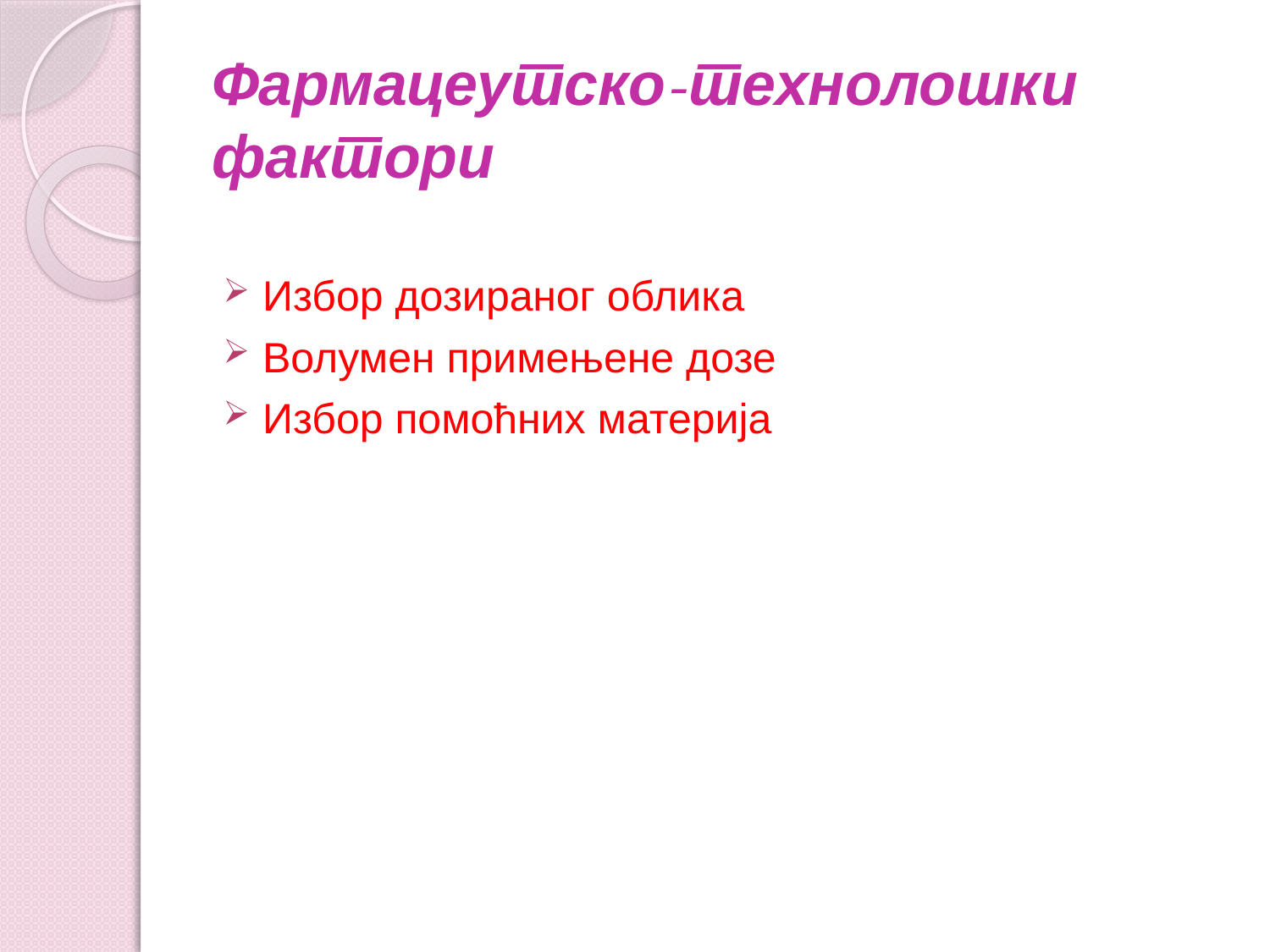

# Фармацеутско-технолошки фактори

Избор дозираног облика
Волумен примењене дозе
Избор помоћних материја